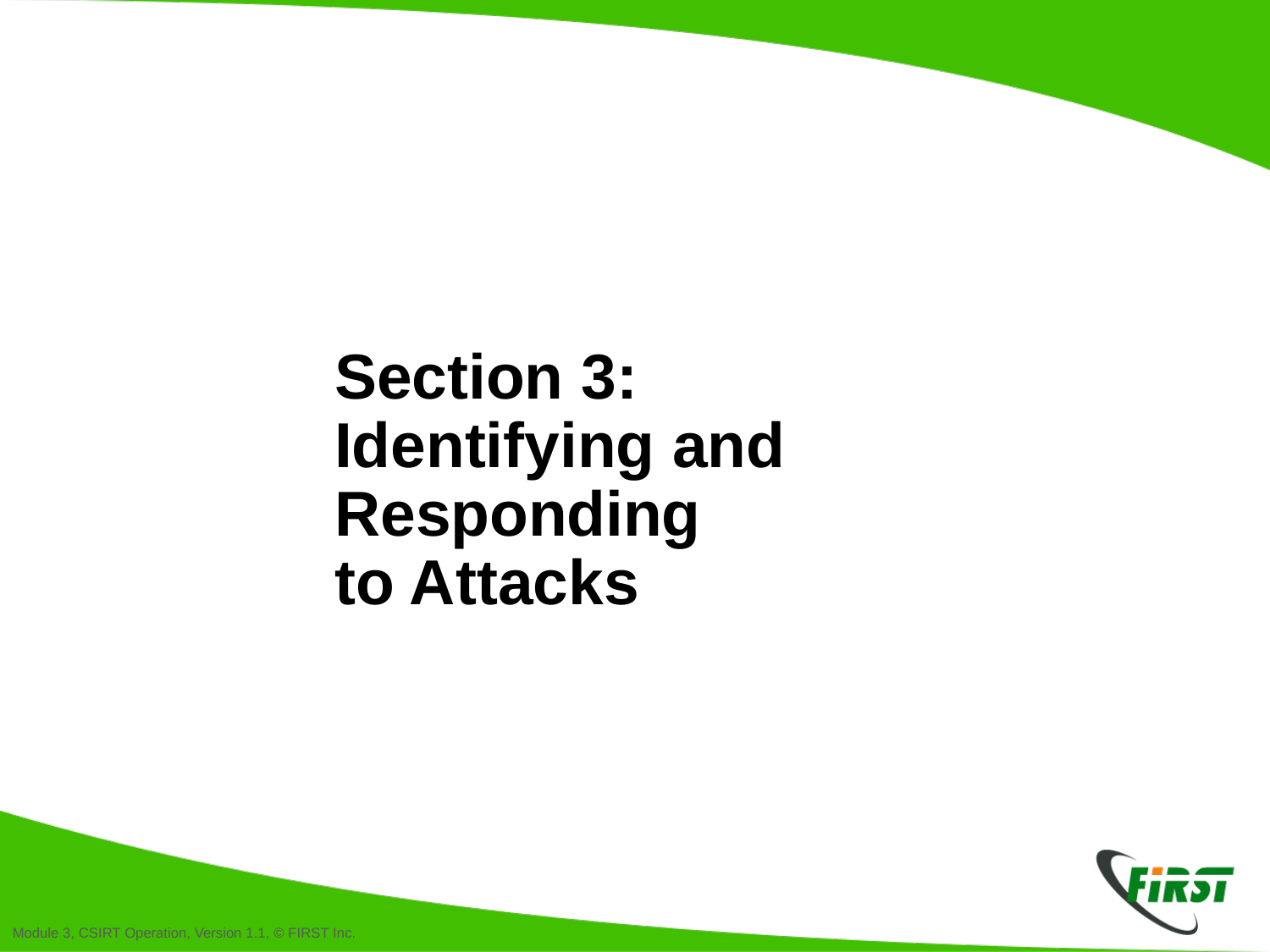

# Section 3: Identifying and Responding to Attacks